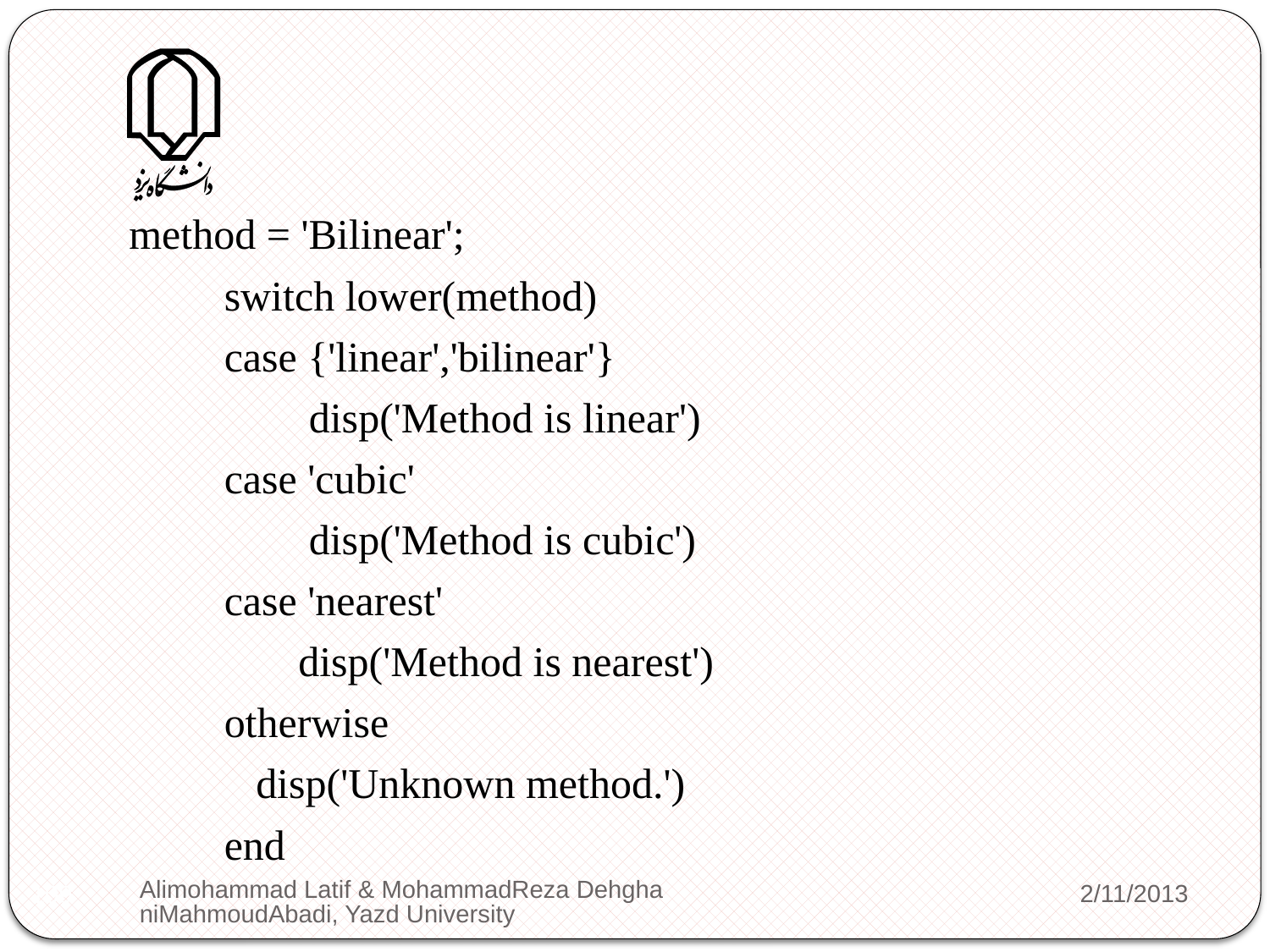

method = 'Bilinear';
         switch lower(method)
         case {'linear','bilinear'}
                 disp('Method is linear')
         case 'cubic'
                 disp('Method is cubic')
         case 'nearest'
                disp('Method is nearest')
         otherwise
            disp('Unknown method.')
         end
Alimohammad Latif & MohammadReza DehghaniMahmoudAbadi, Yazd University
2/11/2013
109